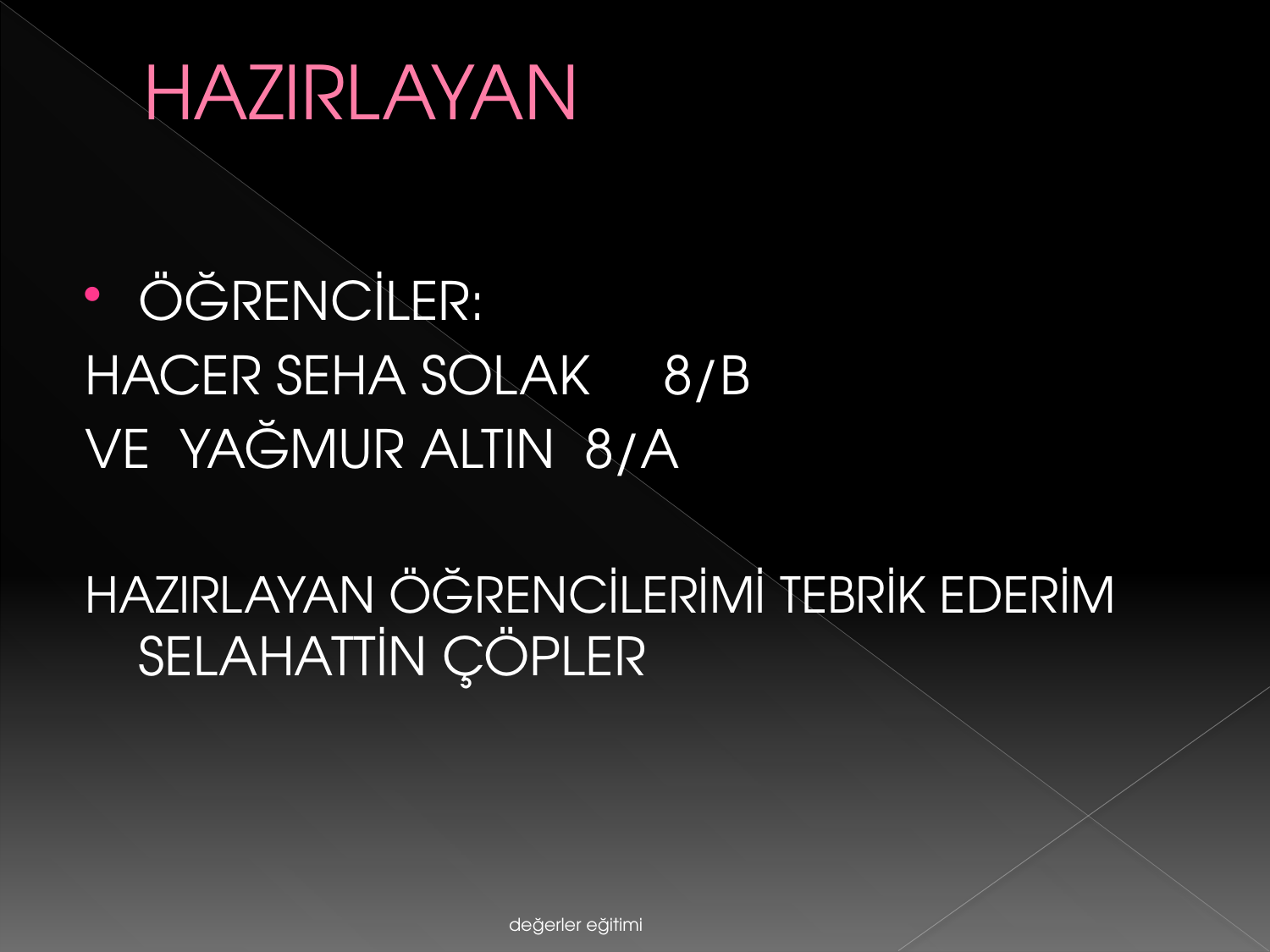

# HAZIRLAYAN
ÖĞRENCİLER:
HACER SEHA SOLAK     8/B
VE  YAĞMUR ALTIN  8/A

HAZIRLAYAN ÖĞRENCİLERİMİ TEBRİK EDERİM SELAHATTİN ÇÖPLER
değerler eğitimi